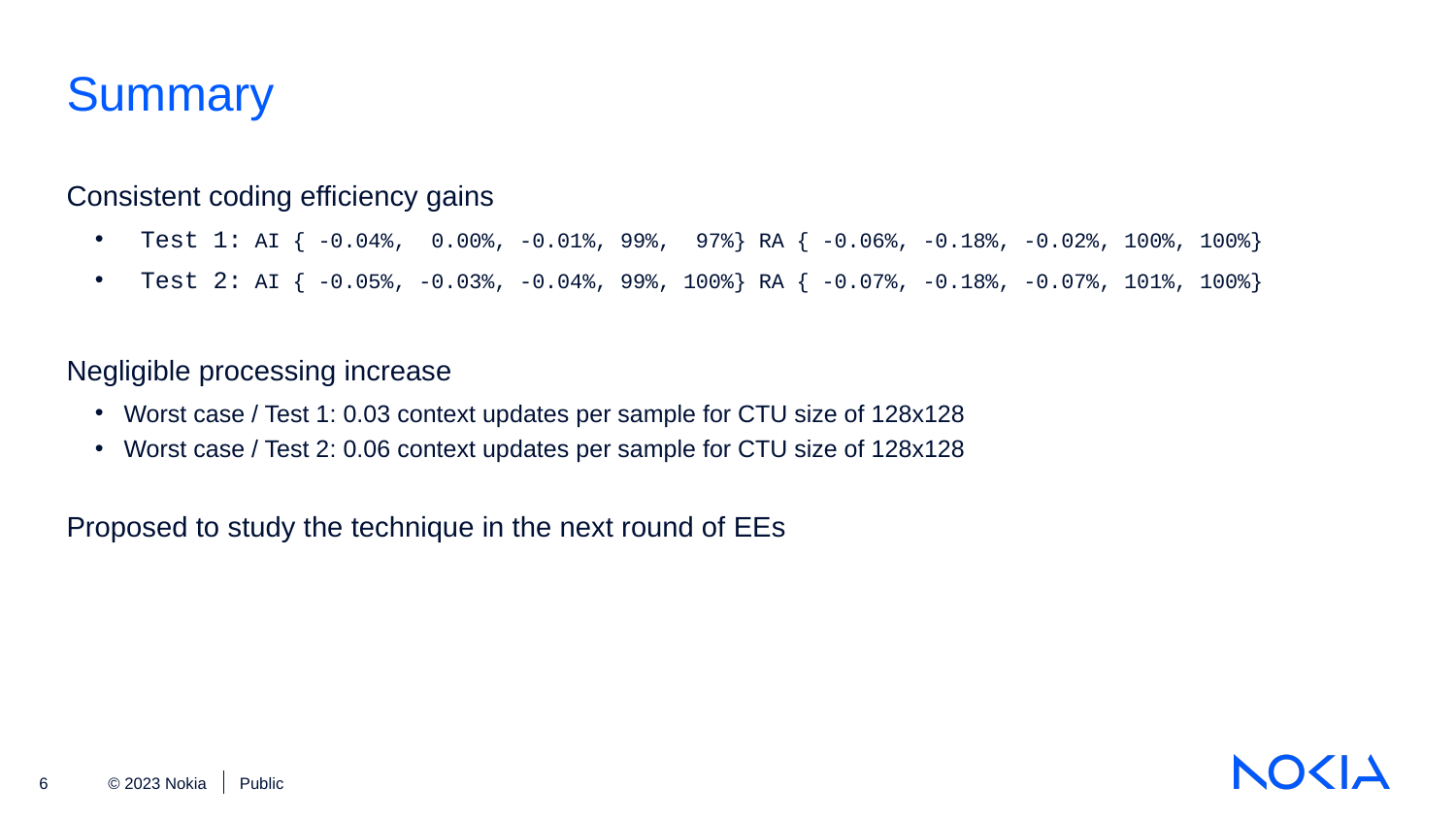

Summary

Consistent coding efficiency gains
Test 1: AI { -0.04%,  0.00%, -0.01%, 99%,  97%} RA { -0.06%, -0.18%, -0.02%, 100%, 100%}
Test 2: AI { -0.05%, -0.03%, -0.04%, 99%, 100%} RA { -0.07%, -0.18%, -0.07%, 101%, 100%}

Negligible processing increase
Worst case / Test 1: 0.03 context updates per sample for CTU size of 128x128
Worst case / Test 2: 0.06 context updates per sample for CTU size of 128x128

Proposed to study the technique in the next round of EEs

Public